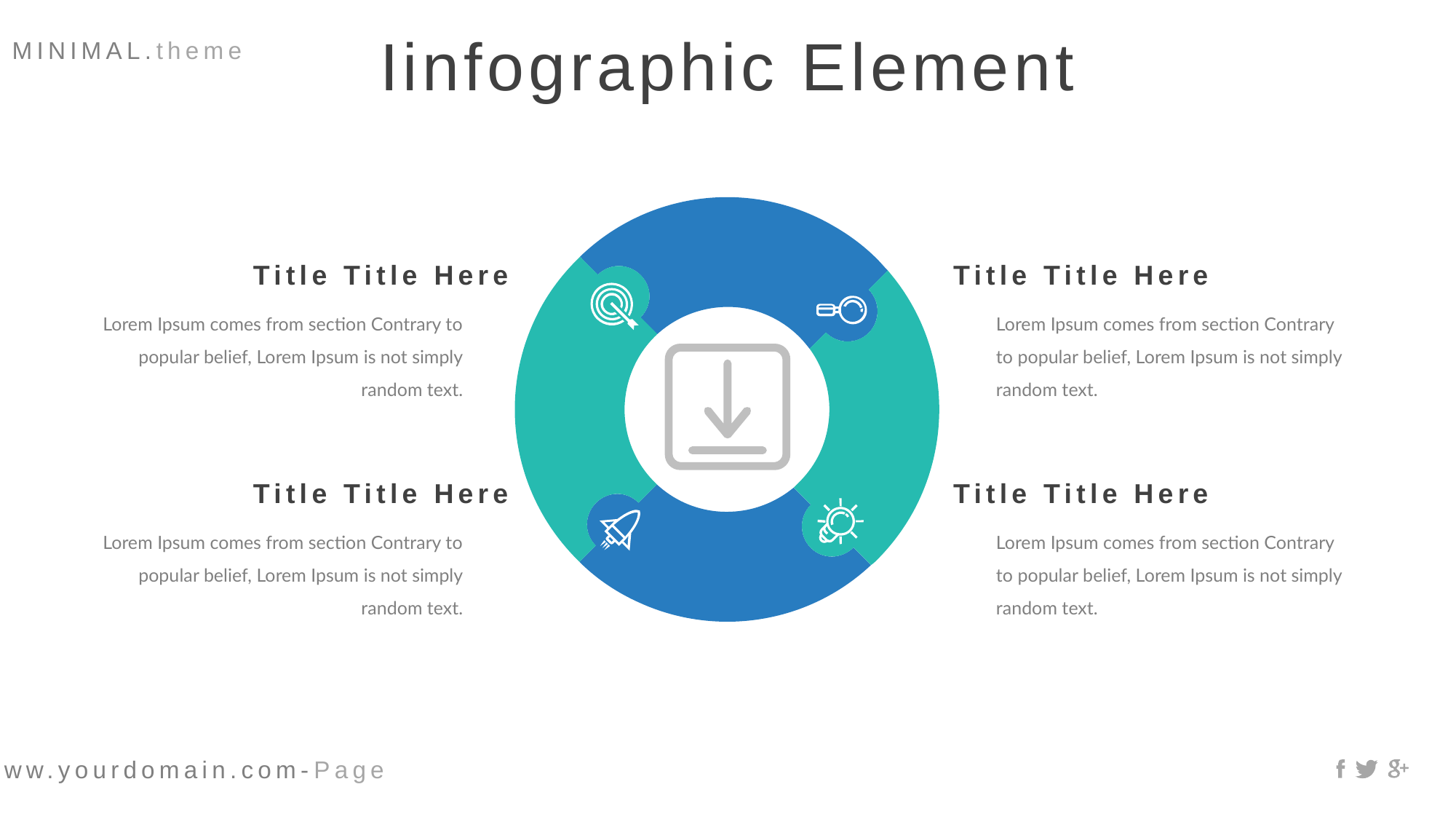

Iinfographic Element

Title Title Here
Title Title Here
Lorem Ipsum comes from section Contrary to popular belief, Lorem Ipsum is not simply random text.
Lorem Ipsum comes from section Contrary to popular belief, Lorem Ipsum is not simply random text.

Title Title Here
Title Title Here
Lorem Ipsum comes from section Contrary to popular belief, Lorem Ipsum is not simply random text.
Lorem Ipsum comes from section Contrary to popular belief, Lorem Ipsum is not simply random text.